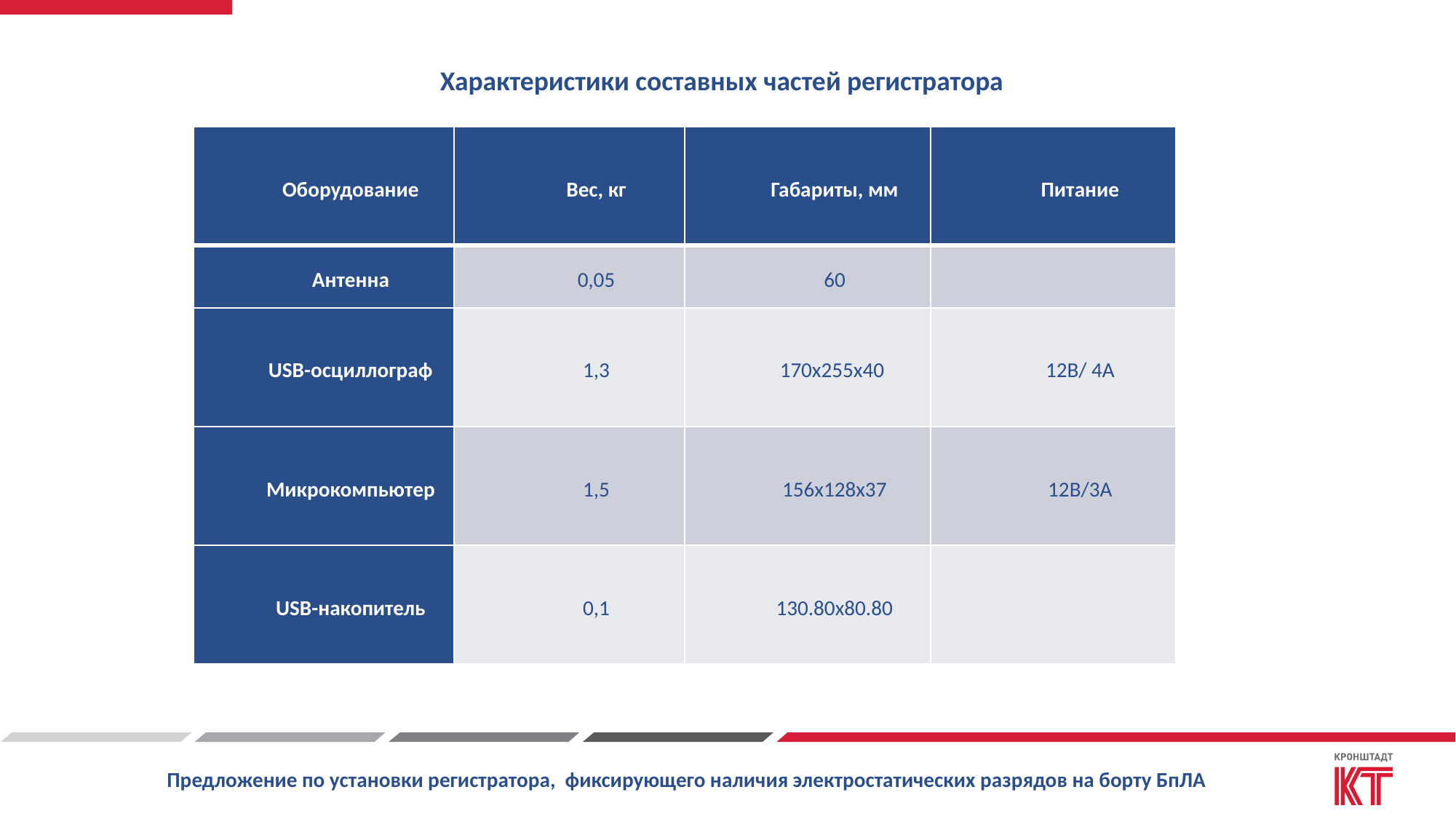

Характеристики составных частей регистратора
| Оборудование | Вес, кг | Габариты, мм | Питание |
| --- | --- | --- | --- |
| Антенна | 0,05 | 60 |  |
| USB-осциллограф | 1,3 | 170х255х40 | 12В/ 4А |
| Микрокомпьютер | 1,5 | 156х128х37 | 12В/3A |
| USB-накопитель | 0,1 | 130.80х80.80 |  |
Предложение по установки регистратора,  фиксирующего наличия электростатических разрядов на борту БпЛА